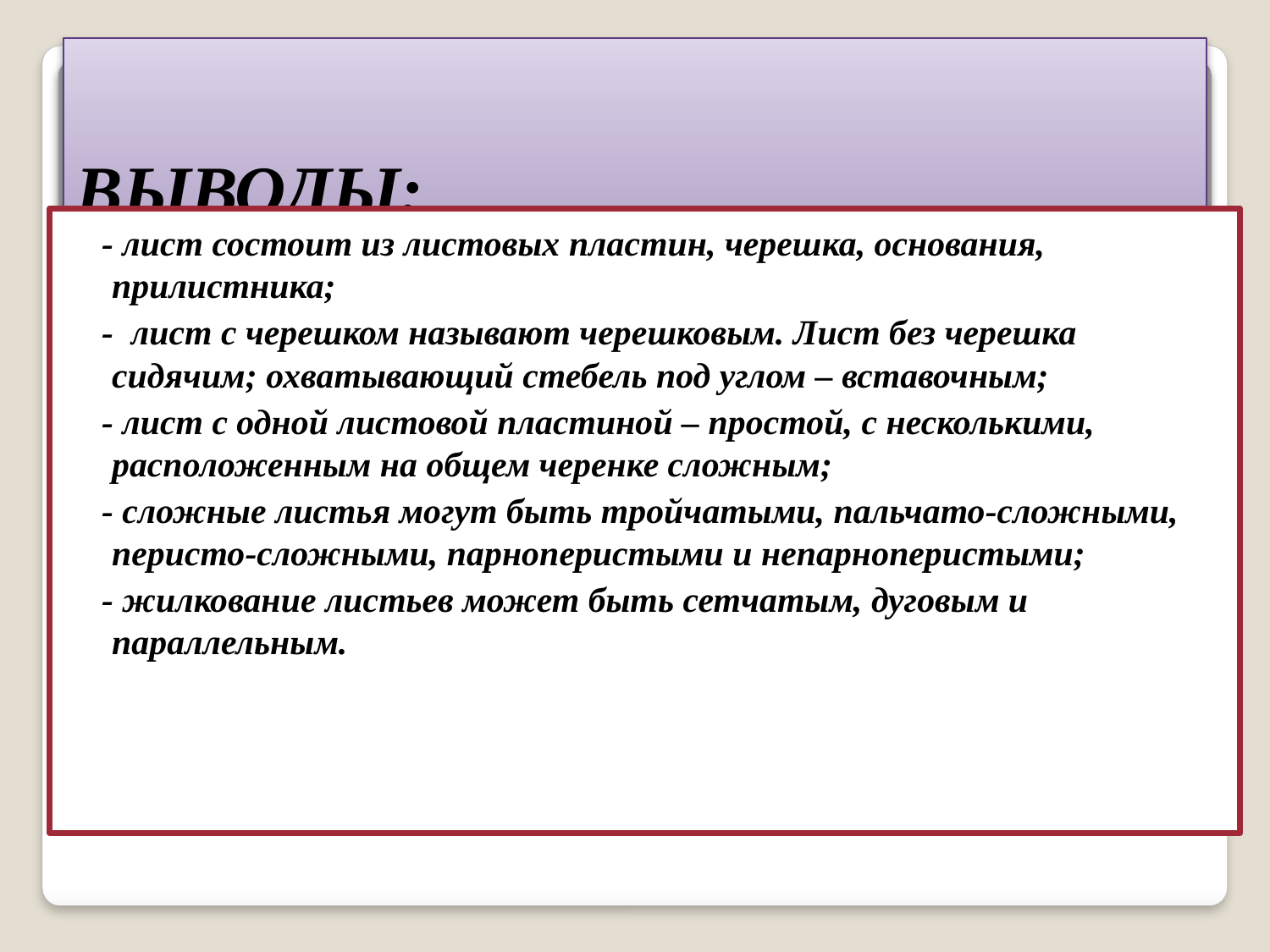

# ВЫВОДЫ:
   - лист состоит из листовых пластин, черешка, основания, прилистника;
   -  лист с черешком называют черешковым. Лист без черешка сидячим; охватывающий стебель под углом – вставочным;
   - лист с одной листовой пластиной – простой, с несколькими, расположенным на общем черенке сложным;
   - сложные листья могут быть тройчатыми, пальчато-сложными, перисто-сложными, парноперистыми и непарноперистыми;
   - жилкование листьев может быть сетчатым, дуговым и параллельным.